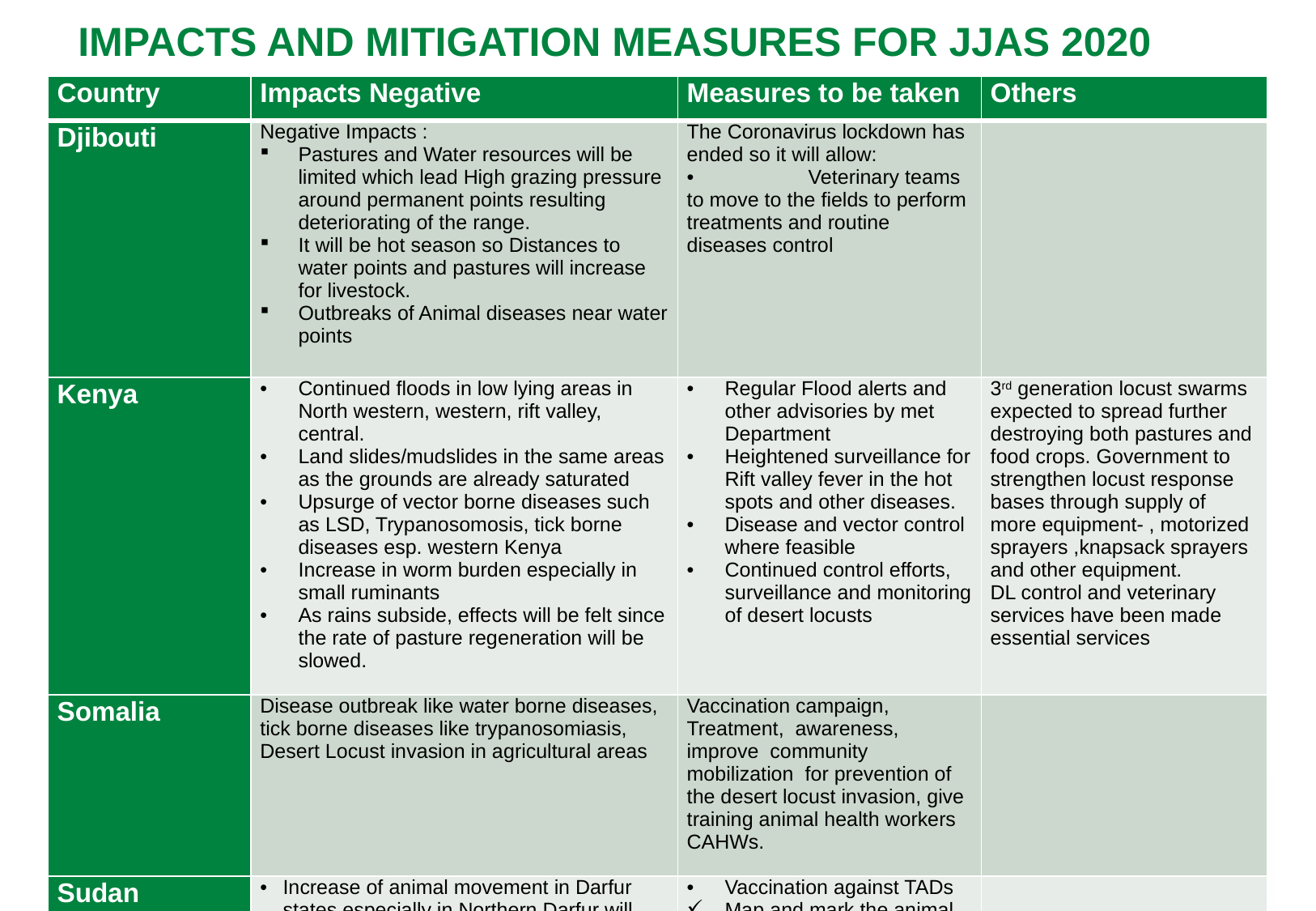

# Impacts and mitigation measures for JJAS 2020
| Country | Impacts Negative | Measures to be taken | Others |
| --- | --- | --- | --- |
| Djibouti | Negative Impacts : Pastures and Water resources will be limited which lead High grazing pressure around permanent points resulting deteriorating of the range. It will be hot season so Distances to water points and pastures will increase for livestock. Outbreaks of Animal diseases near water points | The Coronavirus lockdown has ended so it will allow: • Veterinary teams to move to the fields to perform treatments and routine diseases control |  |
| Kenya | Continued floods in low lying areas in North western, western, rift valley, central. Land slides/mudslides in the same areas as the grounds are already saturated Upsurge of vector borne diseases such as LSD, Trypanosomosis, tick borne diseases esp. western Kenya Increase in worm burden especially in small ruminants As rains subside, effects will be felt since the rate of pasture regeneration will be slowed. | Regular Flood alerts and other advisories by met Department Heightened surveillance for Rift valley fever in the hot spots and other diseases. Disease and vector control where feasible Continued control efforts, surveillance and monitoring of desert locusts | 3rd generation locust swarms expected to spread further destroying both pastures and food crops. Government to strengthen locust response bases through supply of more equipment- , motorized sprayers ,knapsack sprayers and other equipment. DL control and veterinary services have been made essential services |
| Somalia | Disease outbreak like water borne diseases, tick borne diseases like trypanosomiasis, Desert Locust invasion in agricultural areas | Vaccination campaign, Treatment, awareness, improve community mobilization for prevention of the desert locust invasion, give training animal health workers CAHWs. |  |
| Sudan | Increase of animal movement in Darfur states especially in Northern Darfur will increases the risk of disease outbreaks especially for TADs. Conflicts due to the animal movement. Possibility of having RVF outbreak according to forecast in River Nile, Northern and Khartoum states Flash flood is expected in Central states( Gezera state, Khartoum state and Northern part of Sennar state) | Vaccination against TADs Map and mark the animal movement route. Enhance the disease reporting system and the RRT teams Vector control activities Water harvesting and management |  |
IGAD CLIMATE PREDICTION AND APPLICATIONS CENTRE (ICPAC)
Wednesday, May 20, 2020
3